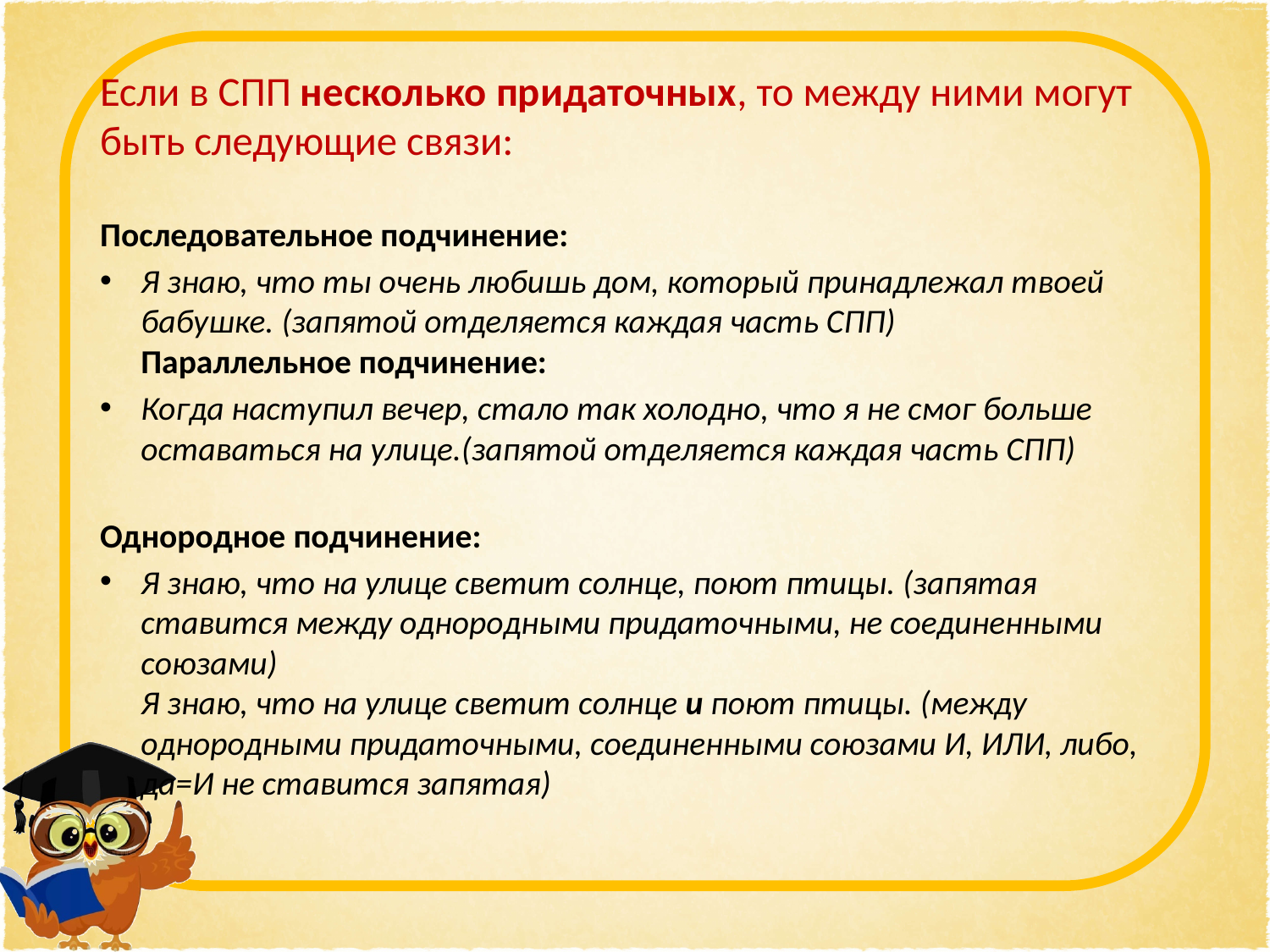

Если в СПП несколько придаточных, то между ними могут быть следующие связи:
Последовательное подчинение:
Я знаю, что ты очень любишь дом, который принадлежал твоей бабушке. (запятой отделяется каждая часть СПП)
Параллельное подчинение:
Когда наступил вечер, стало так холодно, что я не смог больше оставаться на улице.(запятой отделяется каждая часть СПП)
Однородное подчинение:
Я знаю, что на улице светит солнце, поют птицы. (запятая ставится между однородными придаточными, не соединенными союзами)
Я знаю, что на улице светит солнце и поют птицы. (между однородными придаточными, соединенными союзами И, ИЛИ, либо, да=И не ставится запятая)